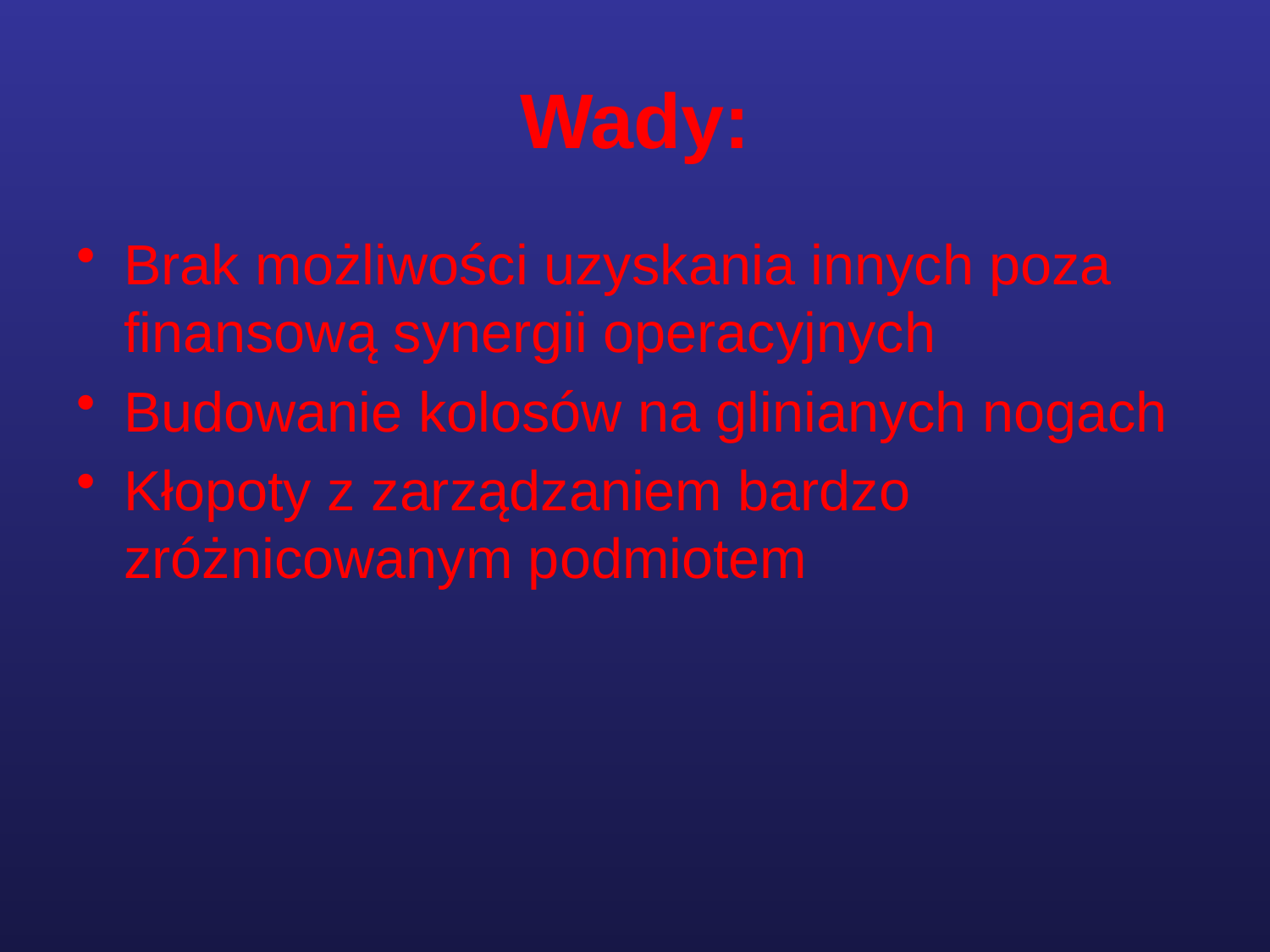

# Wady:
Brak możliwości uzyskania innych poza finansową synergii operacyjnych
Budowanie kolosów na glinianych nogach
Kłopoty z zarządzaniem bardzo zróżnicowanym podmiotem